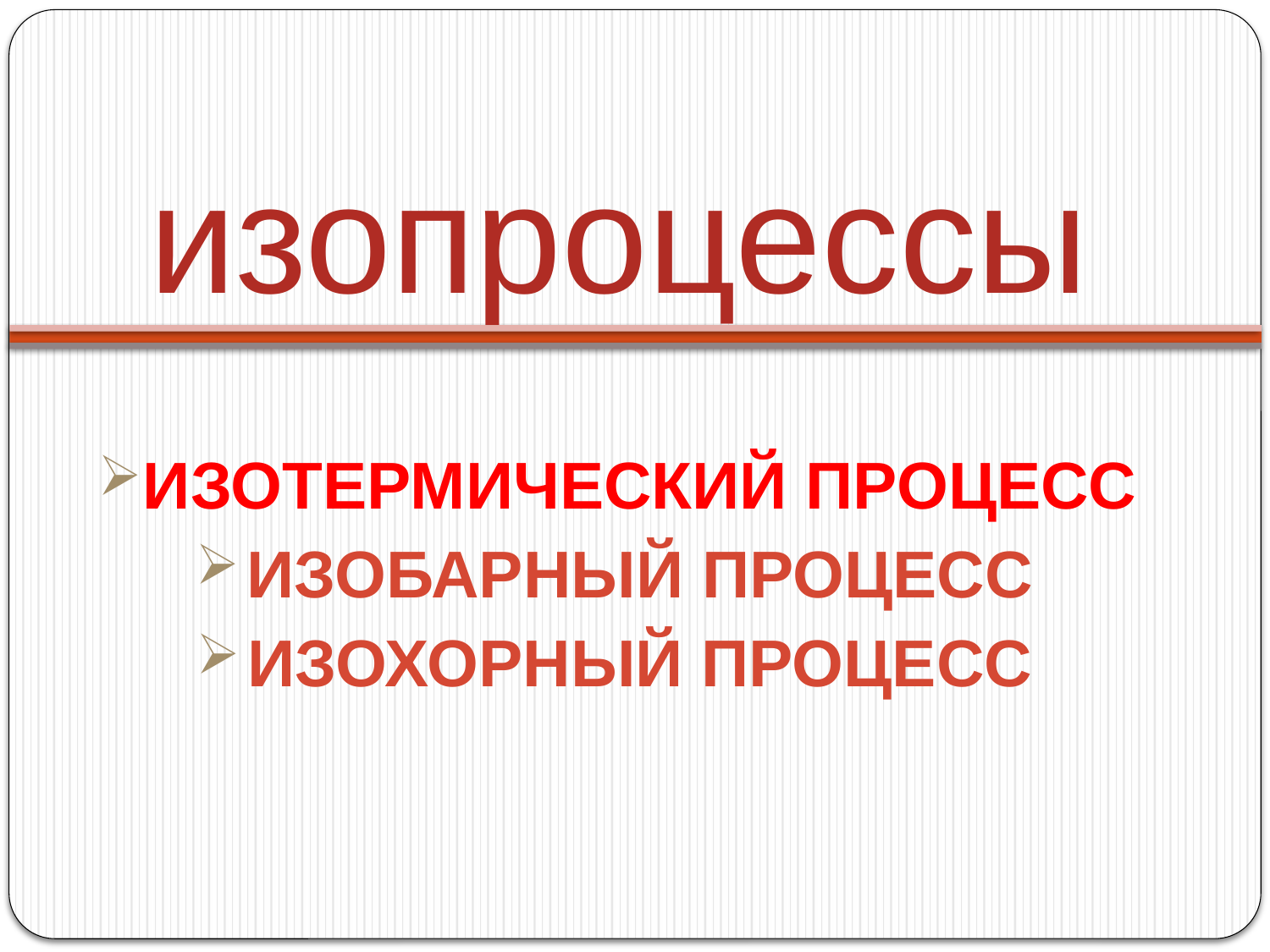

# изопроцессы
Изотермический процесс
Изобарный процесс
Изохорный процесс